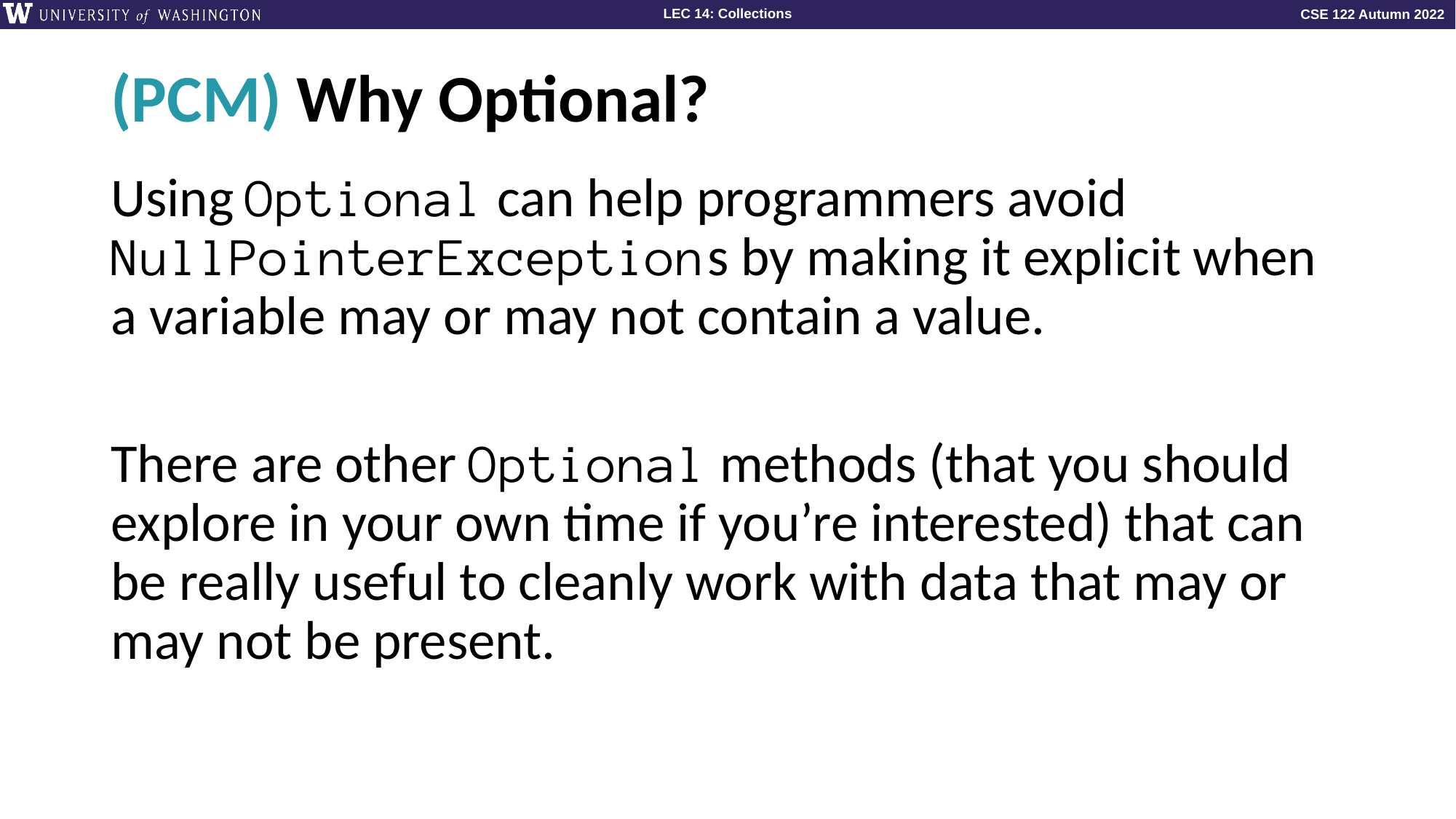

# (PCM) Why Optional?
Using Optional can help programmers avoid NullPointerExceptions by making it explicit when a variable may or may not contain a value.

There are other Optional methods (that you should explore in your own time if you’re interested) that can be really useful to cleanly work with data that may or may not be present.